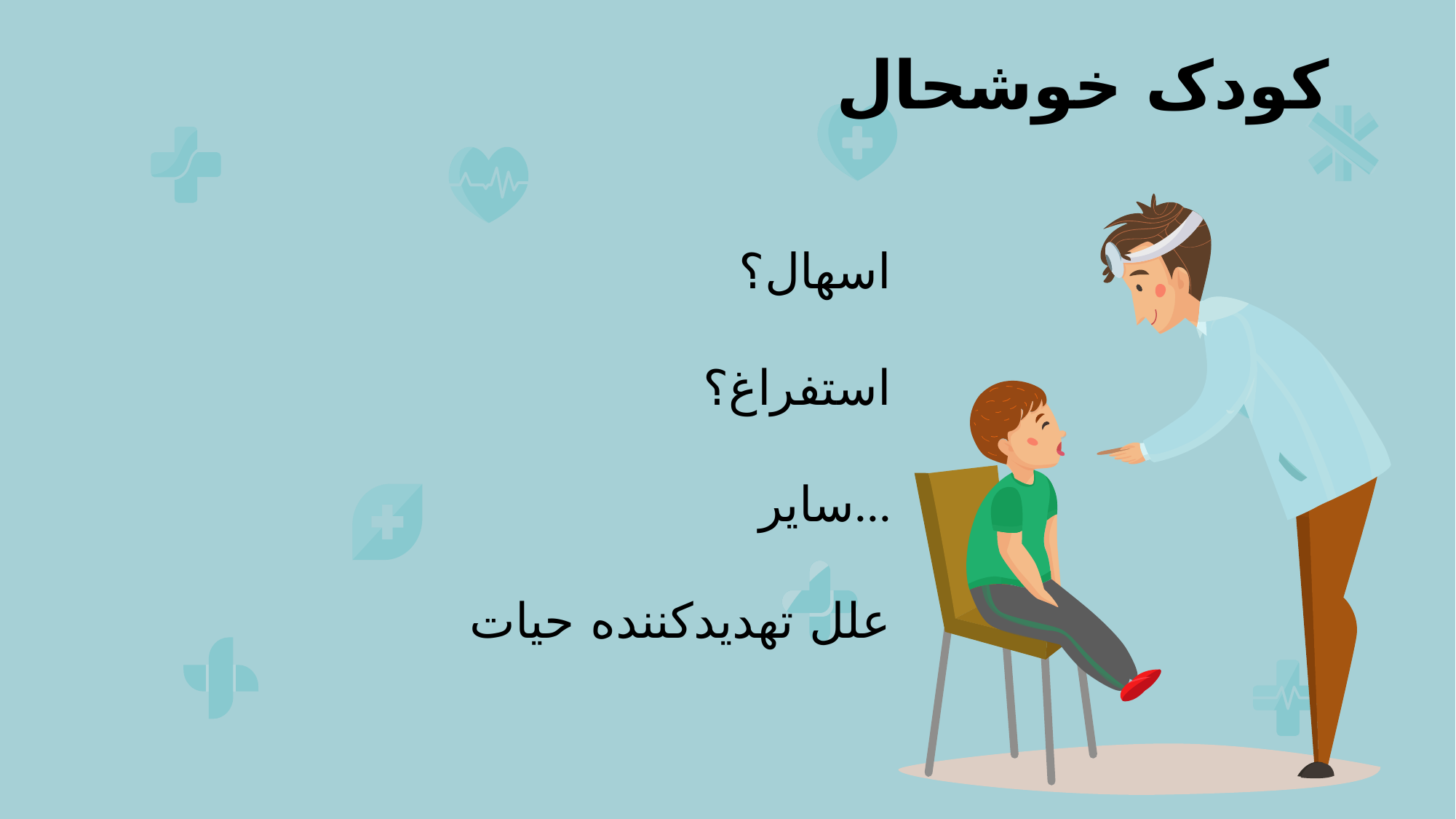

کودک خوشحال
اسهال؟
استفراغ؟
سایر...
علل تهدیدکننده حیات